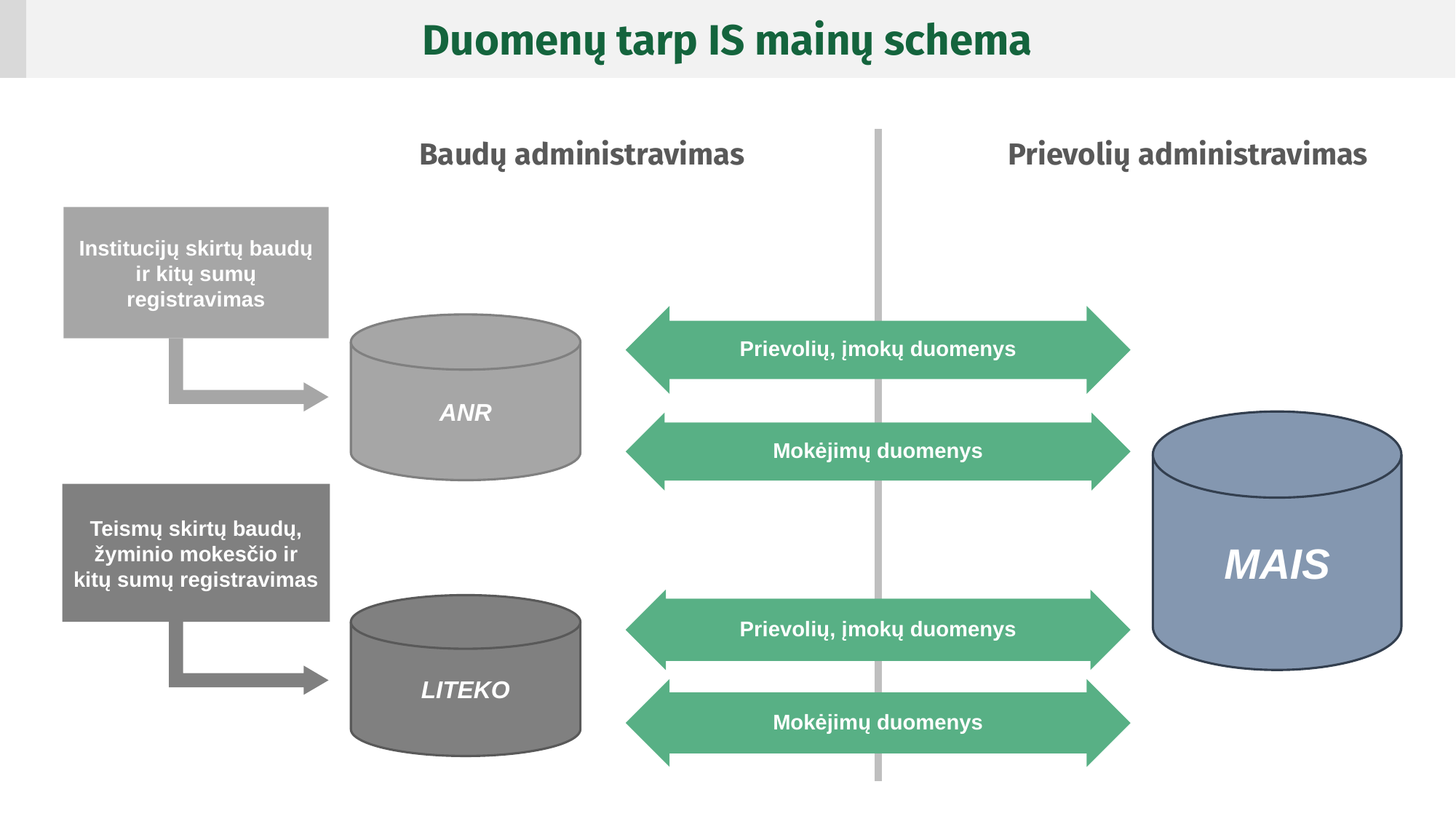

Duomenų tarp IS mainų schema
Prievolių administravimas
Baudų administravimas
Institucijų skirtų baudų ir kitų sumų registravimas
Prievolių, įmokų duomenys
ANR

MAIS
Mokėjimų duomenys
Teismų skirtų baudų, žyminio mokesčio ir kitų sumų registravimas
Prievolių, įmokų duomenys
LITEKO

Mokėjimų duomenys